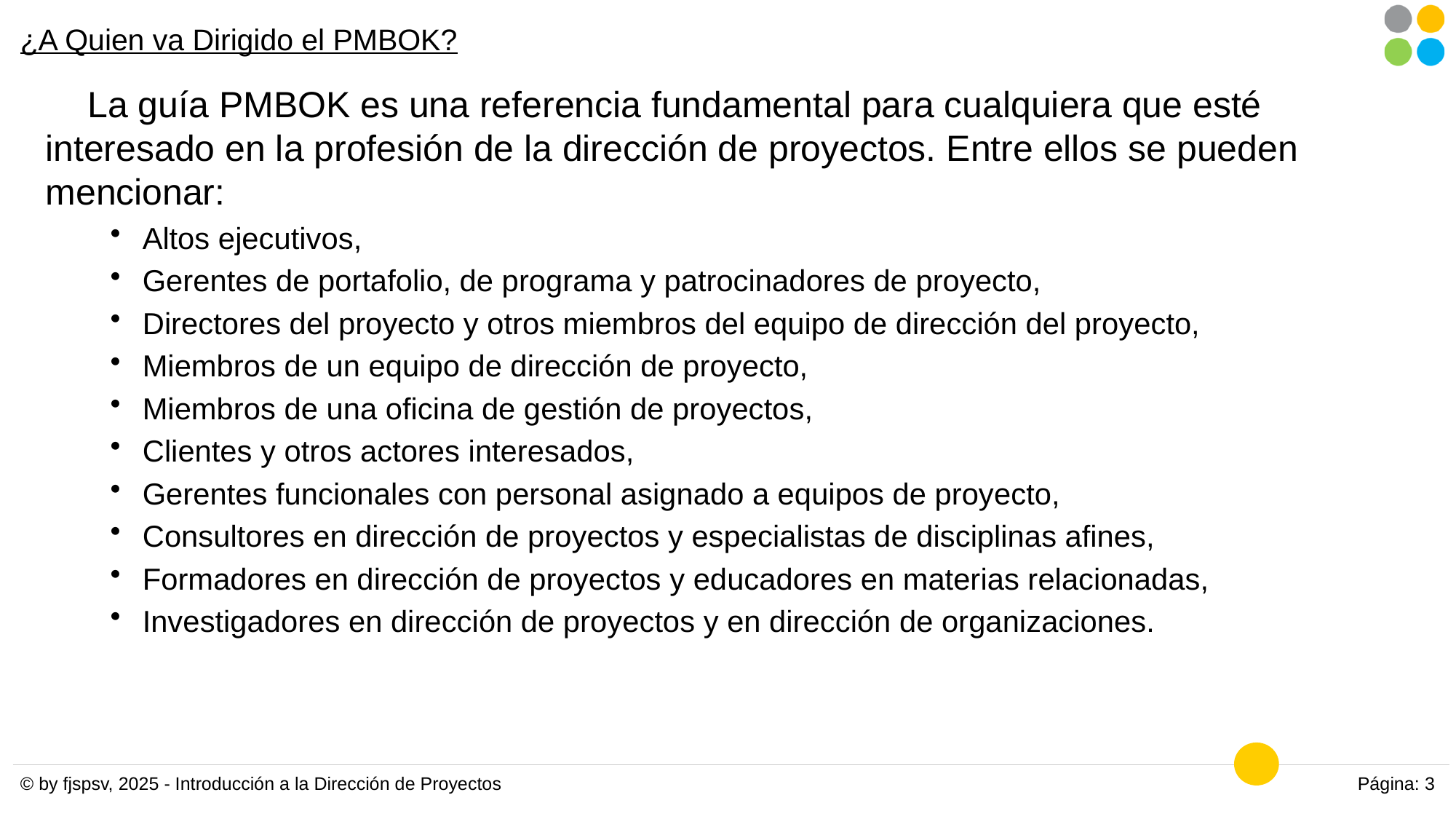

# ¿A Quien va Dirigido el PMBOK?
La guía PMBOK es una referencia fundamental para cualquiera que esté interesado en la profesión de la dirección de proyectos. Entre ellos se pueden mencionar:
Altos ejecutivos,
Gerentes de portafolio, de programa y patrocinadores de proyecto,
Directores del proyecto y otros miembros del equipo de dirección del proyecto,
Miembros de un equipo de dirección de proyecto,
Miembros de una oficina de gestión de proyectos,
Clientes y otros actores interesados,
Gerentes funcionales con personal asignado a equipos de proyecto,
Consultores en dirección de proyectos y especialistas de disciplinas afines,
Formadores en dirección de proyectos y educadores en materias relacionadas,
Investigadores en dirección de proyectos y en dirección de organizaciones.
© by fjspsv, 2025 - Introducción a la Dirección de Proyectos
Página: 3